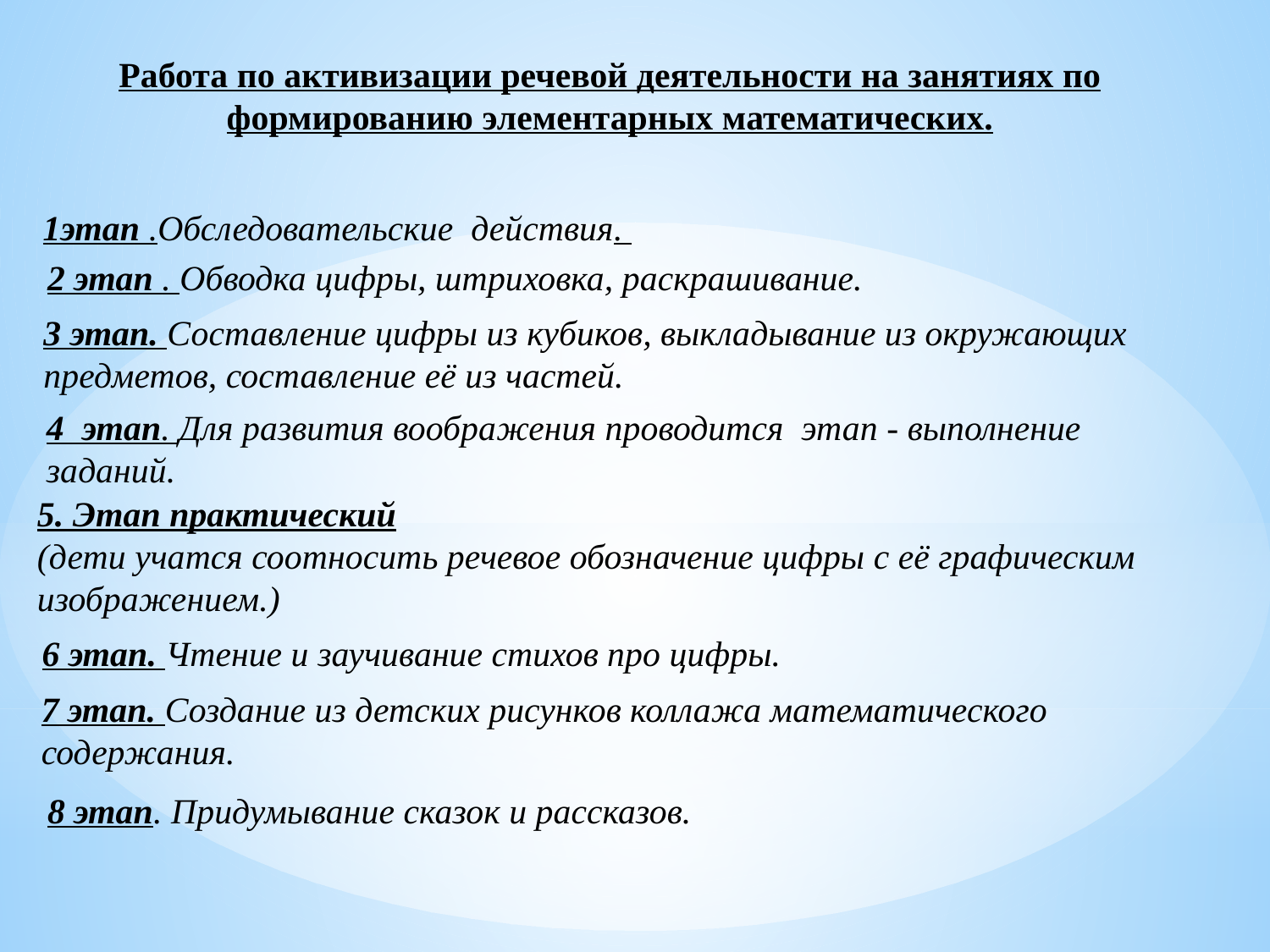

Работа по активизации речевой деятельности на занятиях по формированию элементарных математических.
1этап .Обследовательские  действия.
2 этап . Обводка цифры, штриховка, раскрашивание.
3 этап. Составление цифры из кубиков, выкладывание из окружающих предметов, составление её из частей.
4  этап. Для развития воображения проводится  этап - выполнение заданий.
5. Этап практический
(дети учатся соотносить речевое обозначение цифры с её графическим изображением.)
6 этап. Чтение и заучивание стихов про цифры.
7 этап. Создание из детских рисунков коллажа математического содержания.
8 этап. Придумывание сказок и рассказов.